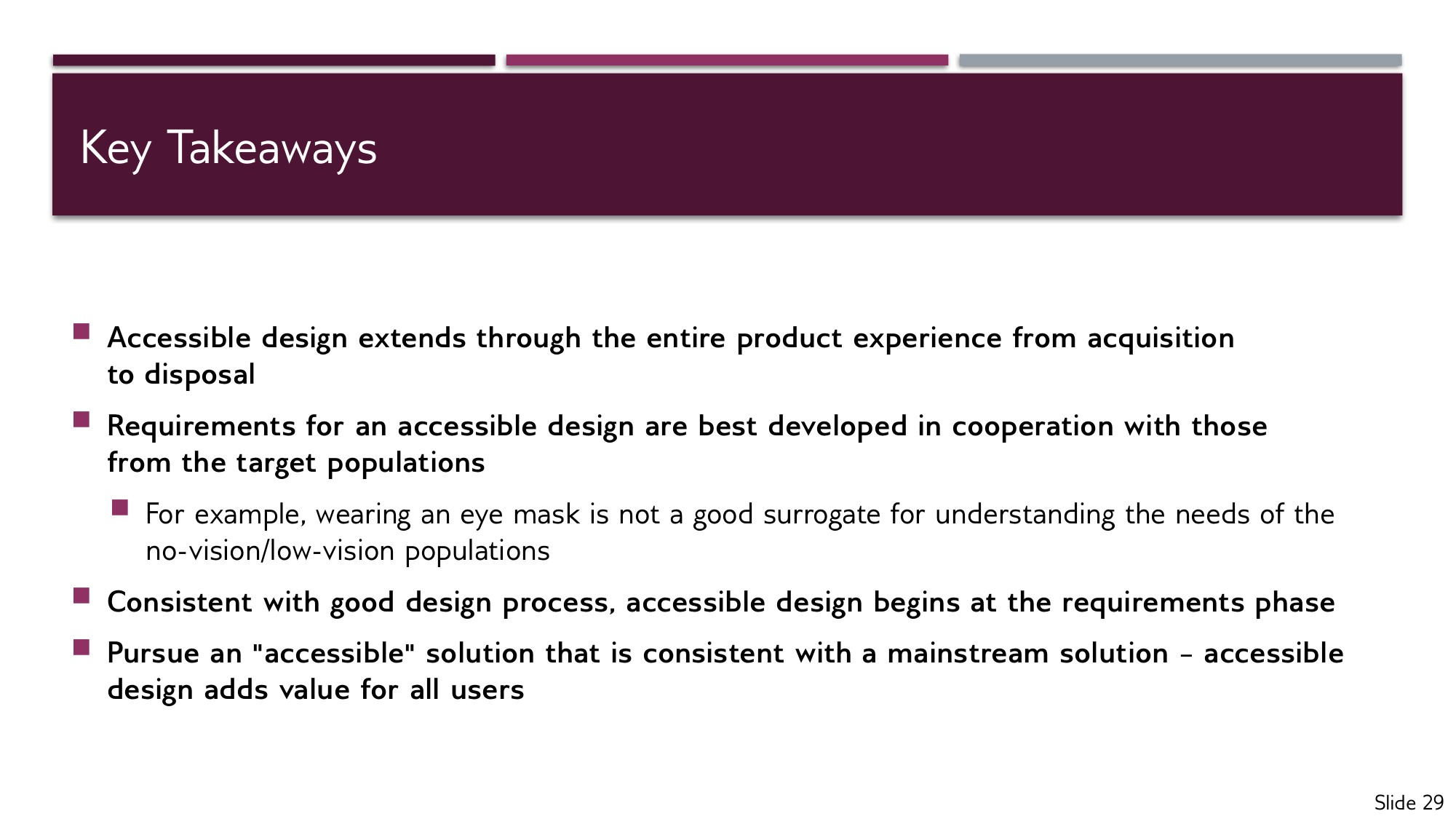

# Key Takeaways

Accessible design extends through the entire product experience from acquisition to disposal
Requirements for an accessible design are best developed in cooperation with those from the target populations
For example, wearing an eye mask is not a good surrogate for understanding the needs of the no-vision/low-vision populations
Consistent with good design process, accessible design begins at the requirements phase
Pursue an "accessible" solution that is consistent with a mainstream solution – accessible design adds value for all users
Slide 29